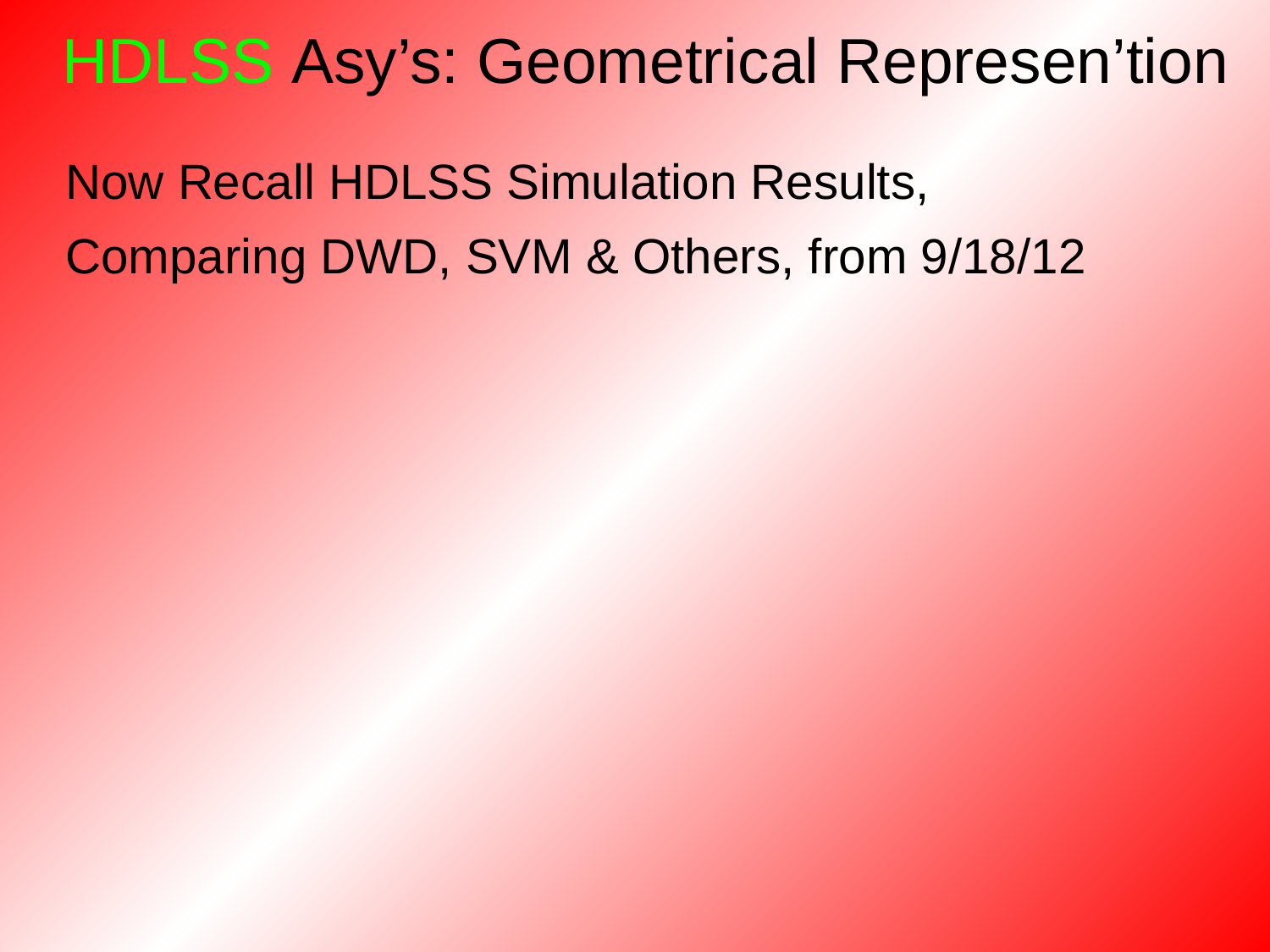

HDLSS Asy’s: Geometrical Represen’tion
Now Recall HDLSS Simulation Results,
Comparing DWD, SVM & Others, from 9/18/12